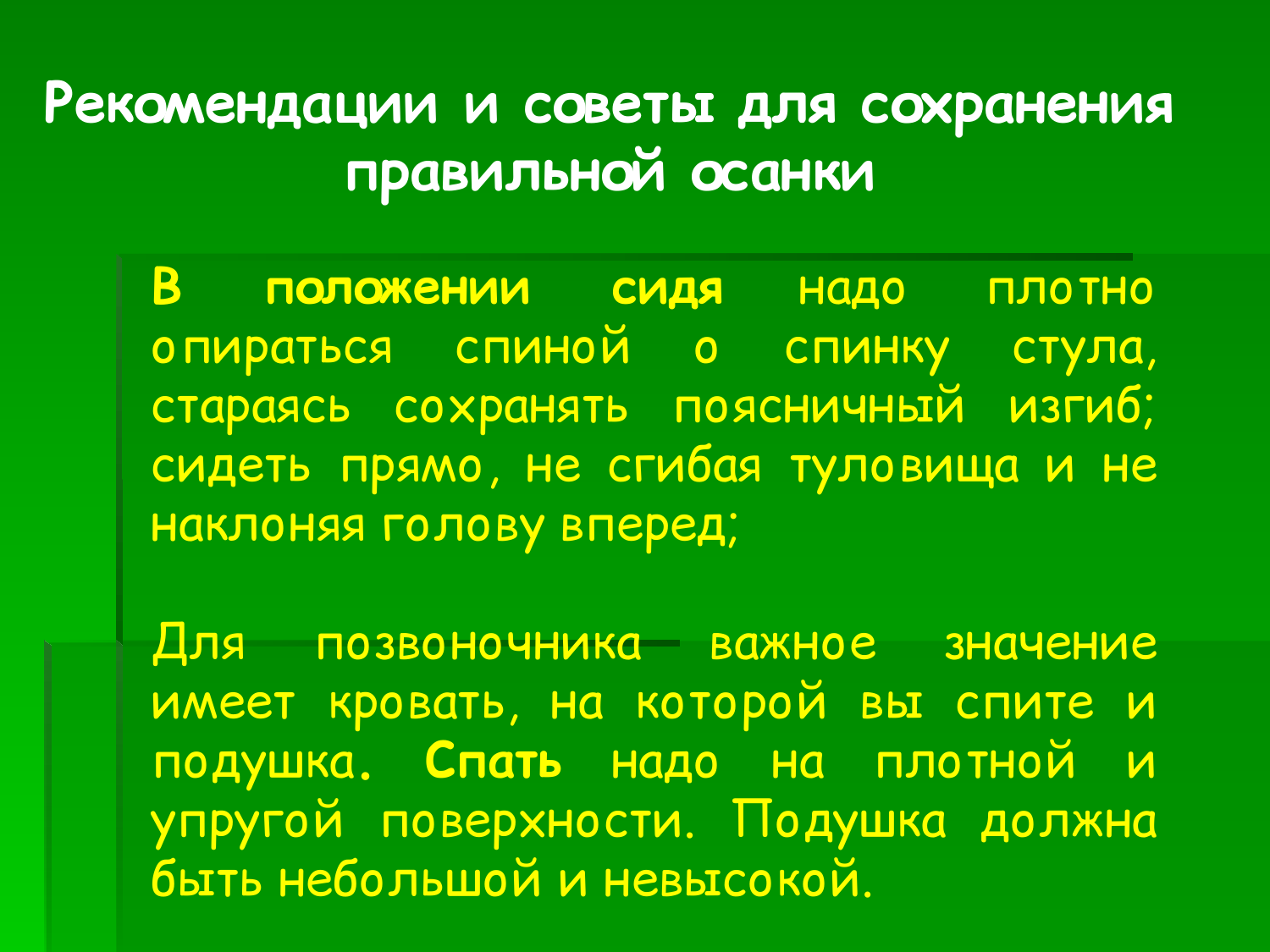

Рекомендации и советы для сохранения правильной осанки
В положении сидя надо плотно опираться спиной о спинку стула, стараясь сохранять поясничный изгиб; сидеть прямо, не сгибая туловища и не наклоняя голову вперед;

Для позвоночника важное значение имеет кровать, на которой вы спите и подушка. Спать надо на плотной и упругой поверхности. Подушка должна быть небольшой и невысокой.